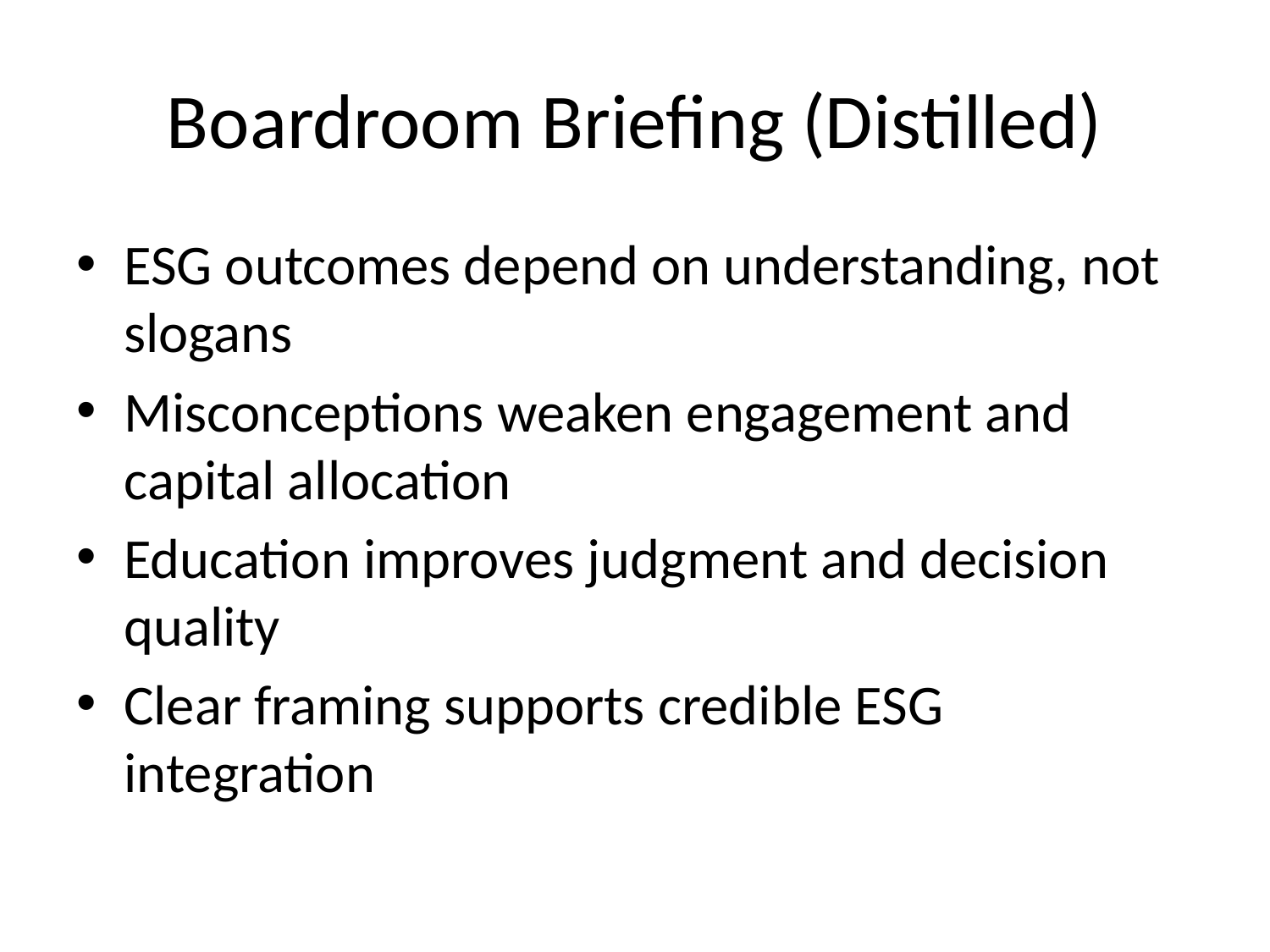

# Boardroom Briefing (Distilled)
ESG outcomes depend on understanding, not slogans
Misconceptions weaken engagement and capital allocation
Education improves judgment and decision quality
Clear framing supports credible ESG integration